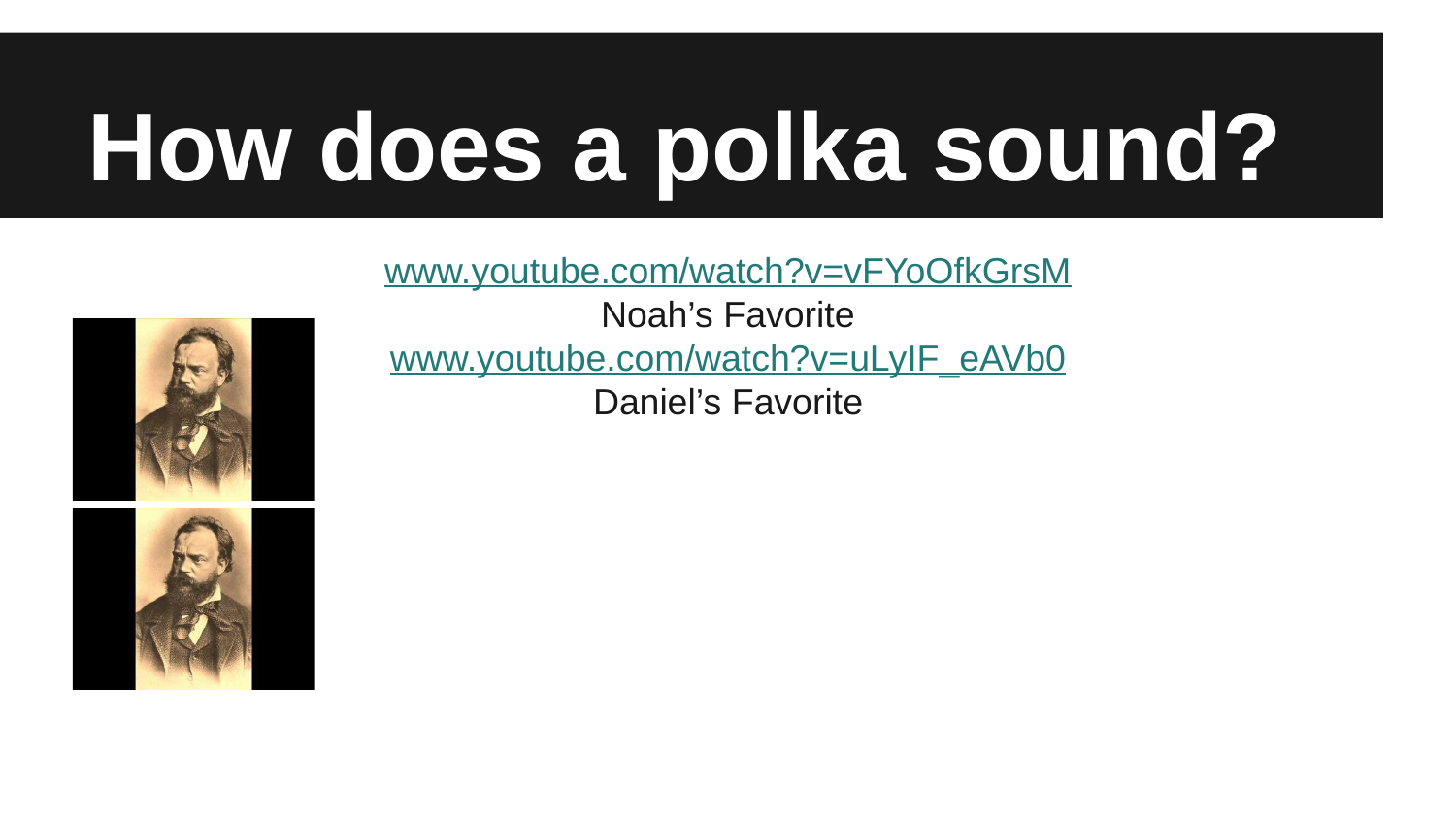

# How does a polka sound?
www.youtube.com/watch?v=vFYoOfkGrsM
Noah’s Favorite
www.youtube.com/watch?v=uLyIF_eAVb0
Daniel’s Favorite